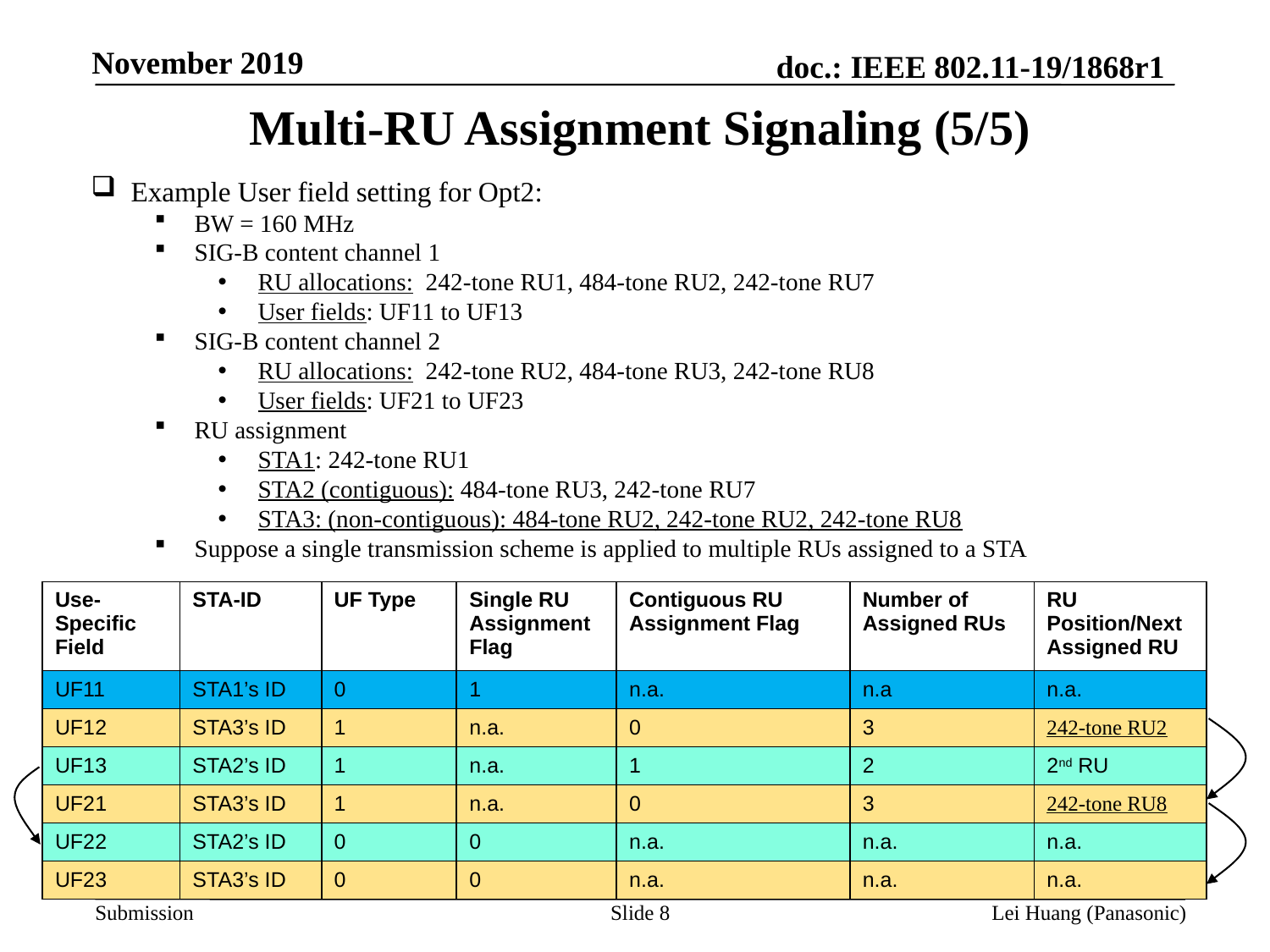

Multi-RU Assignment Signaling (5/5)
Example User field setting for Opt2:
BW = 160 MHz
SIG-B content channel 1
RU allocations:  242-tone RU1, 484-tone RU2, 242-tone RU7
User fields: UF11 to UF13
SIG-B content channel 2
RU allocations:  242-tone RU2, 484-tone RU3, 242-tone RU8
User fields: UF21 to UF23
RU assignment
STA1: 242-tone RU1
STA2 (contiguous): 484-tone RU3, 242-tone RU7
STA3: (non-contiguous): 484-tone RU2, 242-tone RU2, 242-tone RU8
Suppose a single transmission scheme is applied to multiple RUs assigned to a STA
| Use-Specific Field | STA-ID | UF Type | Single RU Assignment Flag | Contiguous RU Assignment Flag | Number of Assigned RUs | RU Position/Next Assigned RU |
| --- | --- | --- | --- | --- | --- | --- |
| UF11 | STA1’s ID | 0 | 1 | n.a. | n.a | n.a. |
| UF12 | STA3’s ID | 1 | n.a. | 0 | 3 | 242-tone RU2 |
| UF13 | STA2’s ID | 1 | n.a. | 1 | 2 | 2nd RU |
| UF21 | STA3’s ID | 1 | n.a. | 0 | 3 | 242-tone RU8 |
| UF22 | STA2’s ID | 0 | 0 | n.a. | n.a. | n.a. |
| UF23 | STA3’s ID | 0 | 0 | n.a. | n.a. | n.a. |

Slide 8
Lei Huang (Panasonic)